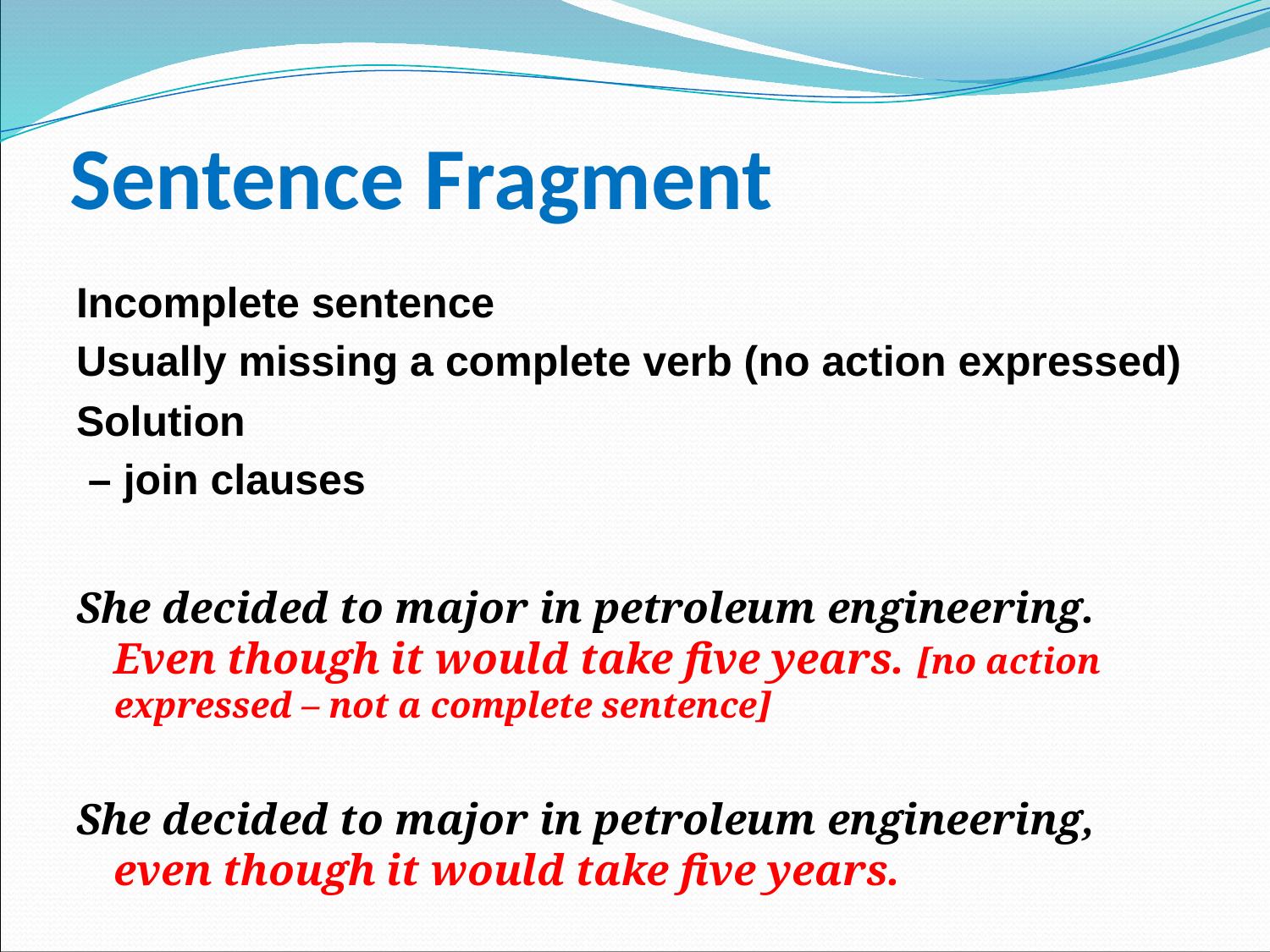

# Sentence Fragment
Incomplete sentence
Usually missing a complete verb (no action expressed)
Solution
 – join clauses

She decided to major in petroleum engineering. Even though it would take five years. [no action expressed – not a complete sentence]

She decided to major in petroleum engineering, even though it would take five years.